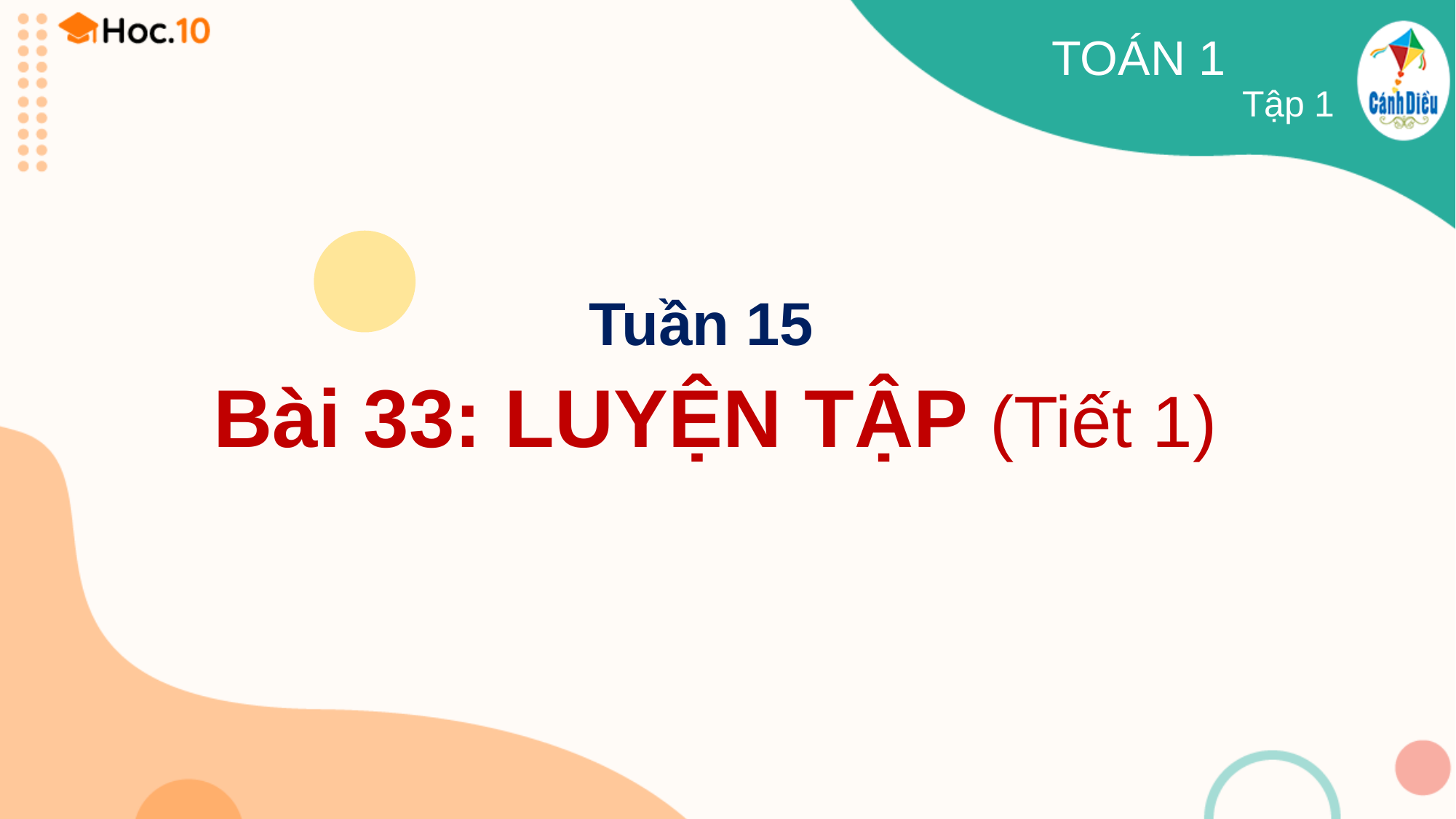

TOÁN 1
Tập 1
Tuần 15
Bài 33: LUYỆN TẬP (Tiết 1)